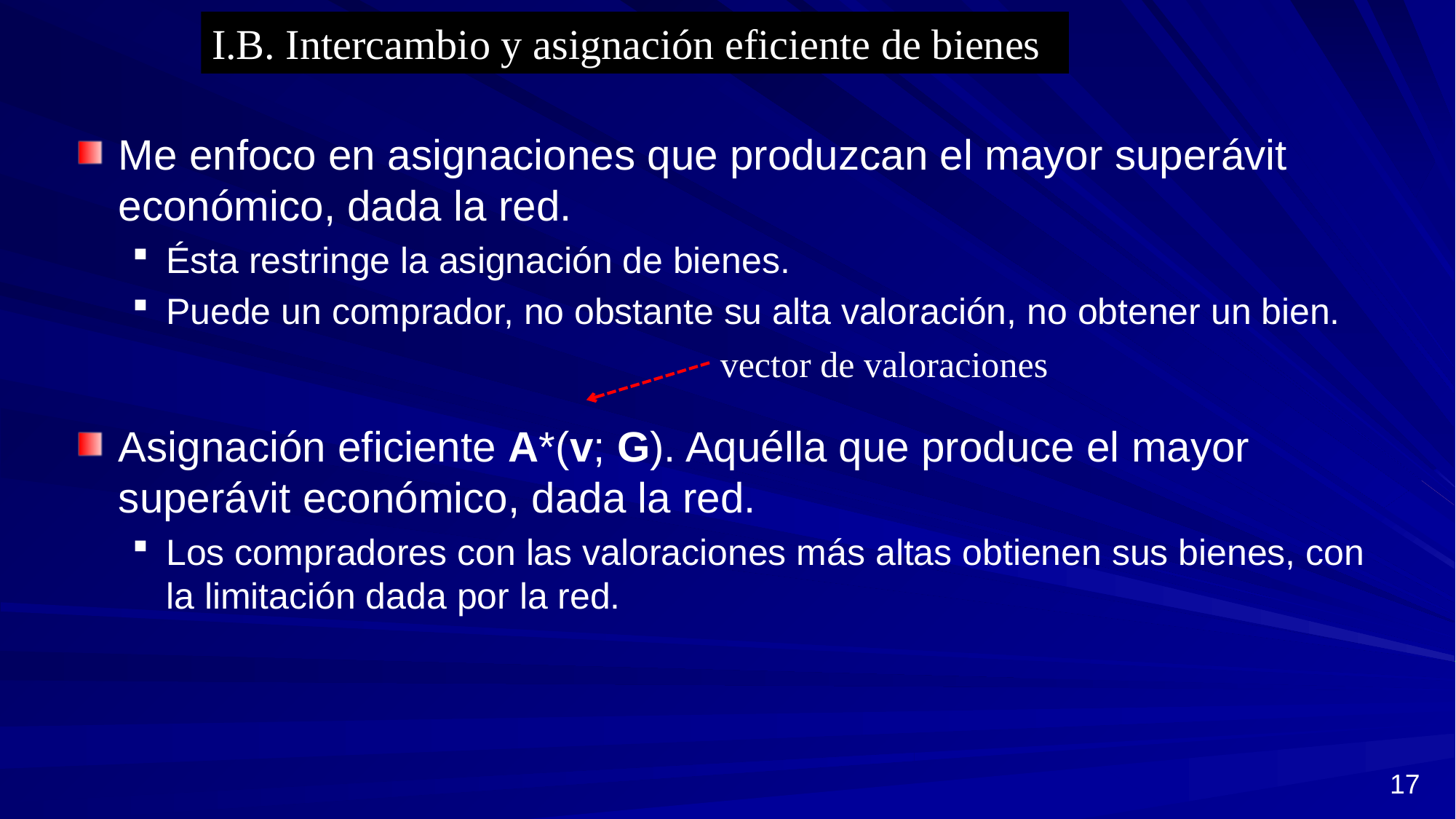

I.B. Intercambio y asignación eficiente de bienes
Me enfoco en asignaciones que produzcan el mayor superávit económico, dada la red.
Ésta restringe la asignación de bienes.
Puede un comprador, no obstante su alta valoración, no obtener un bien.

Asignación eficiente A*(v; G). Aquélla que produce el mayor superávit económico, dada la red.
Los compradores con las valoraciones más altas obtienen sus bienes, con la limitación dada por la red.
vector de valoraciones
17